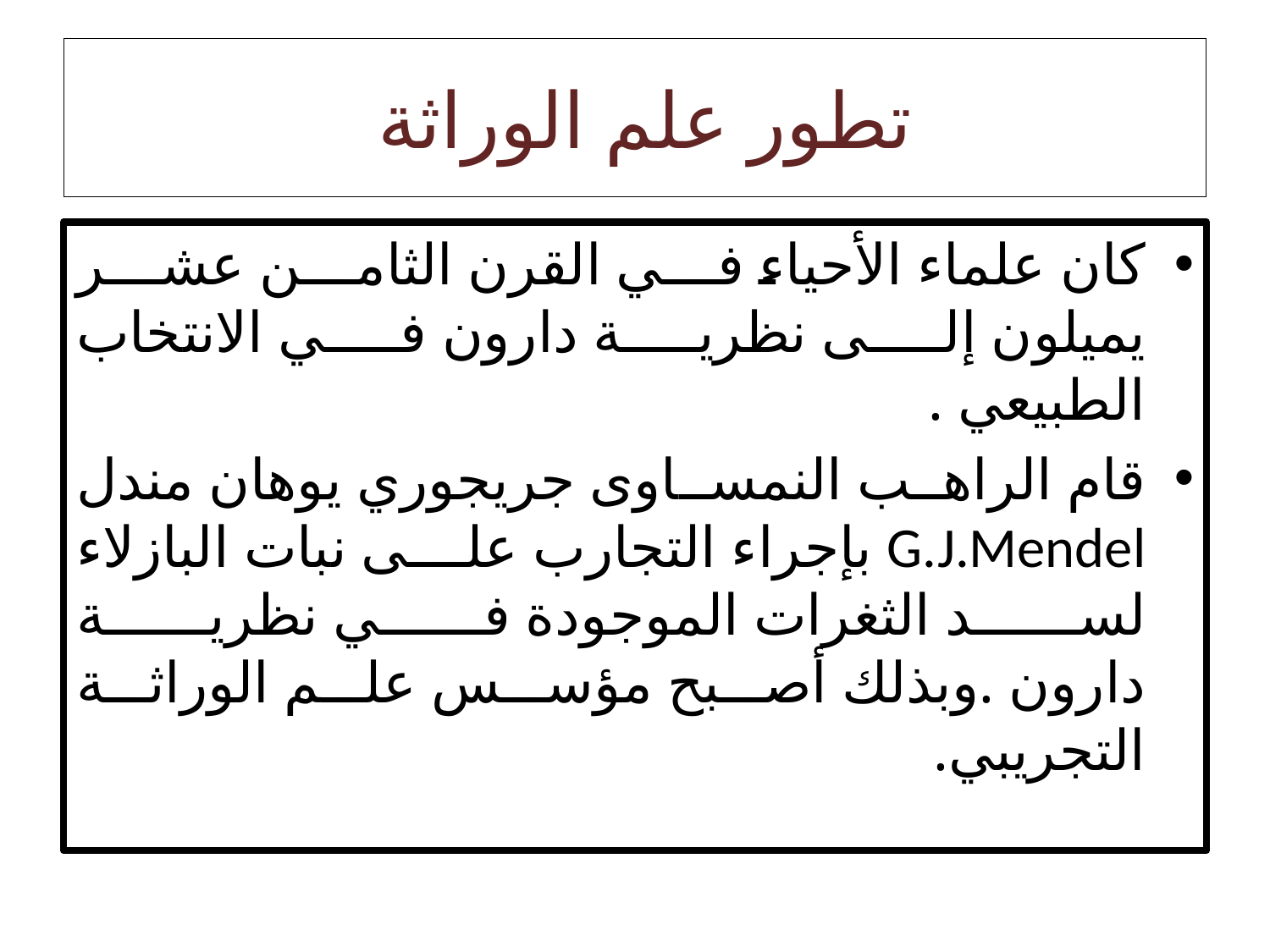

# تطور علم الوراثة
كان علماء الأحياء في القرن الثامن عشر يميلون إلى نظرية دارون في الانتخاب الطبيعي .
قام الراهب النمساوى جريجوري يوهان مندل G.J.Mendel بإجراء التجارب على نبات البازلاء لسد الثغرات الموجودة في نظرية دارون .وبذلك أصبح مؤسس علم الوراثة التجريبي.